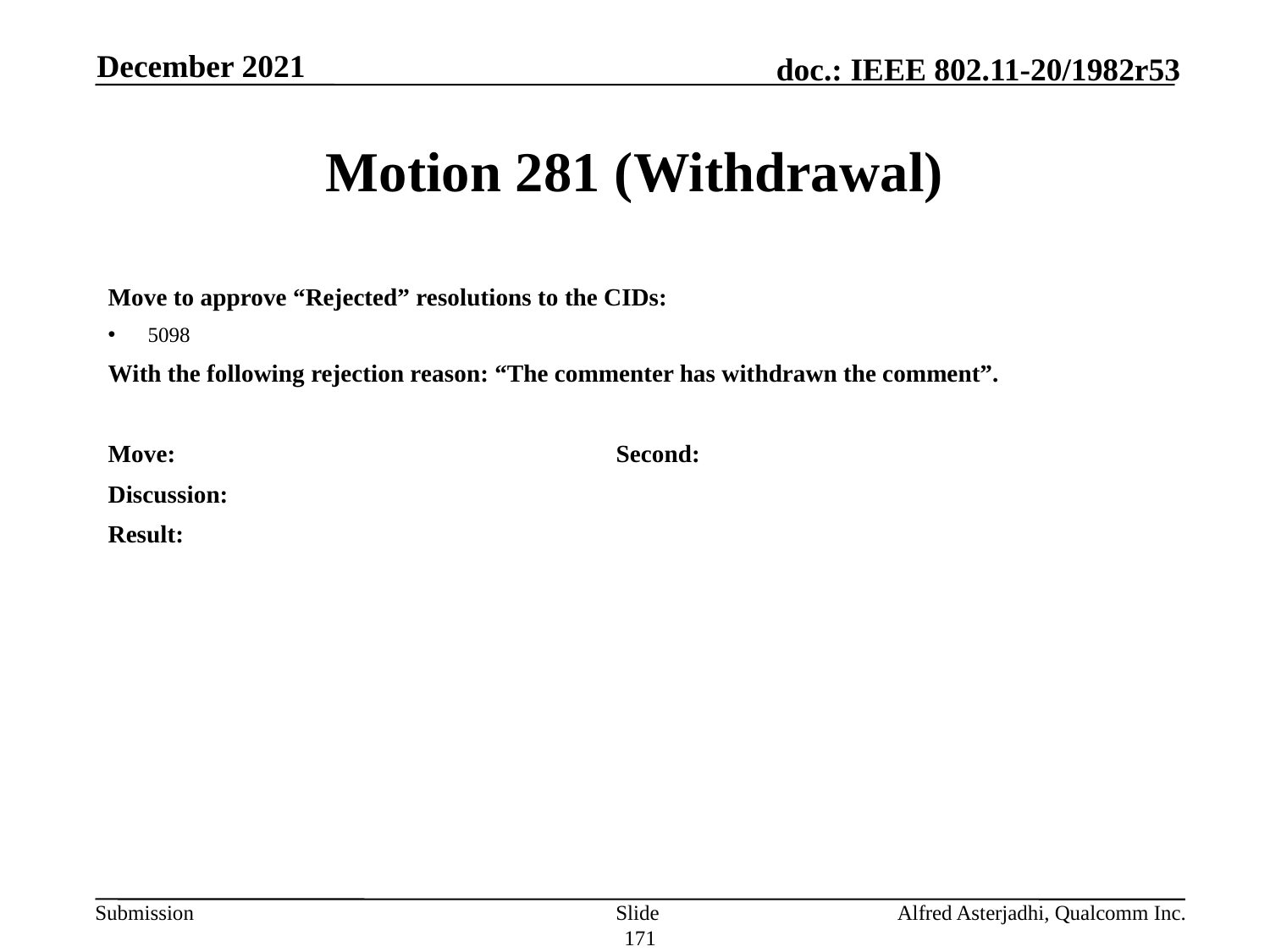

December 2021
# Motion 281 (Withdrawal)
Move to approve “Rejected” resolutions to the CIDs:
5098
With the following rejection reason: “The commenter has withdrawn the comment”.

Move: 				Second:
Discussion:
Result:

Slide 171
Alfred Asterjadhi, Qualcomm Inc.